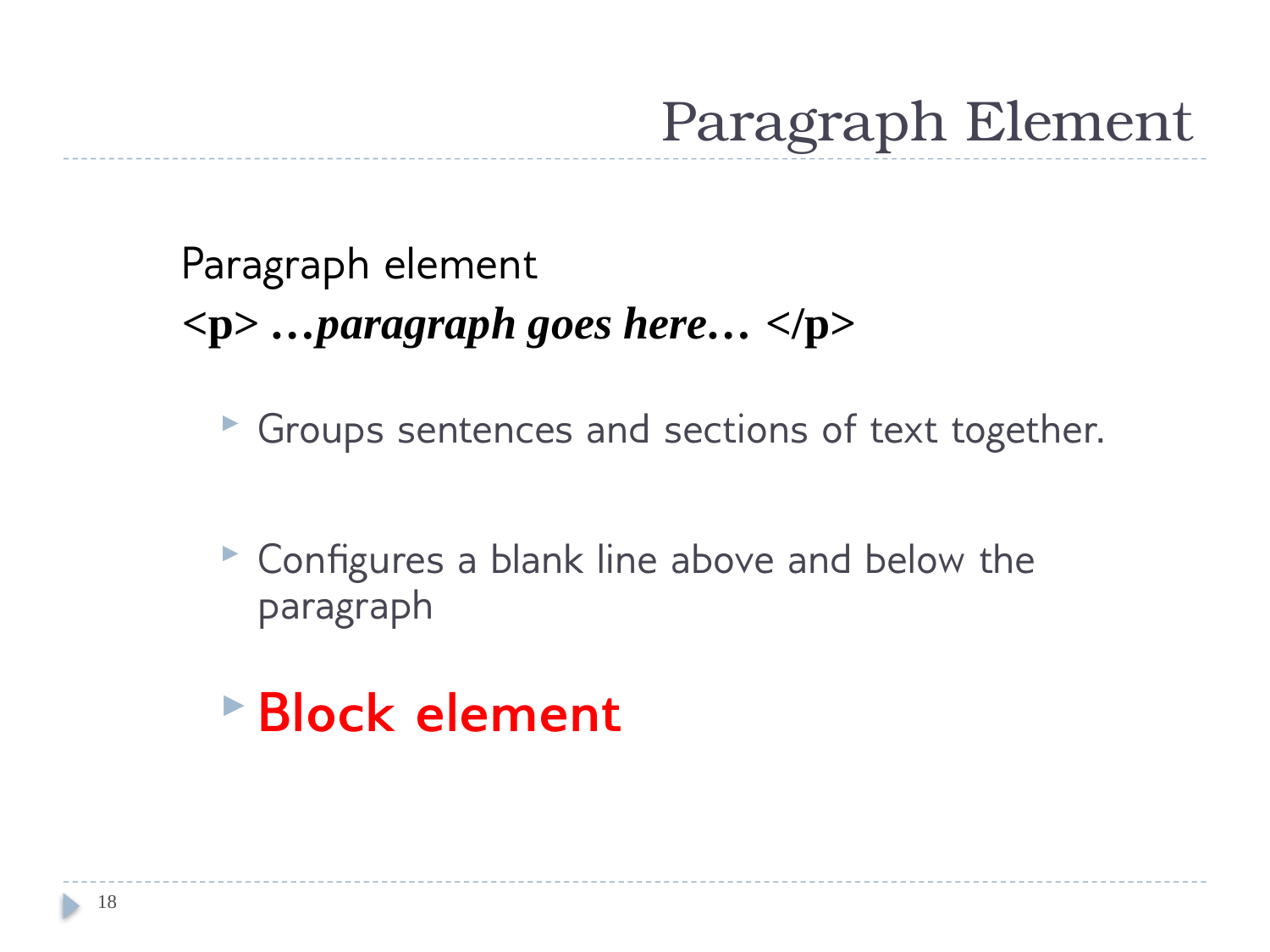

# Paragraph Element
Paragraph element
<p> …paragraph goes here… </p>
Groups sentences and sections of text together.

Configures a blank line above and below the paragraph
Block element
18